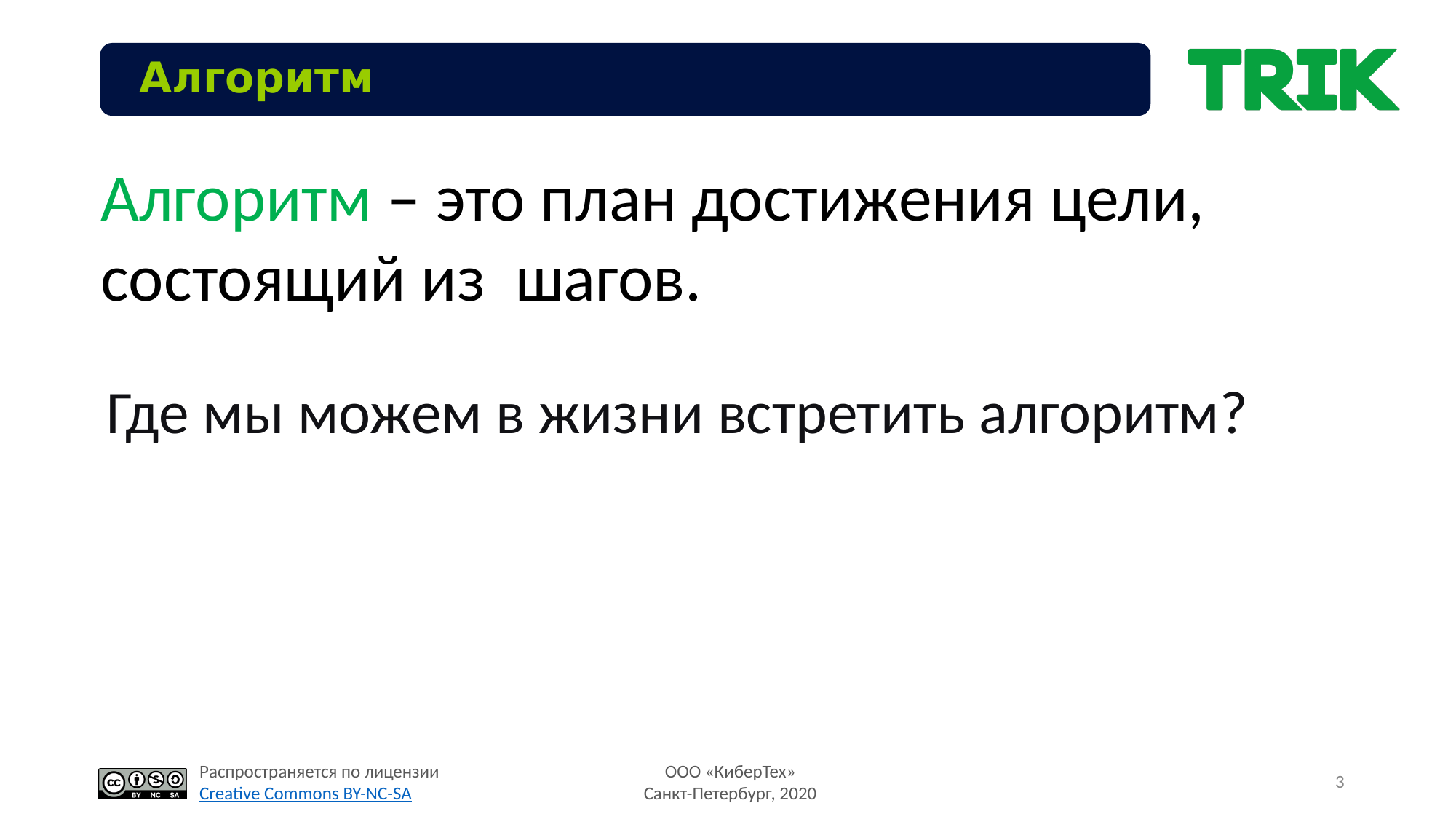

Алгоритм
Алгоритм – это план достижения цели, состоящий из  шагов.
Где мы можем в жизни встретить алгоритм?
3